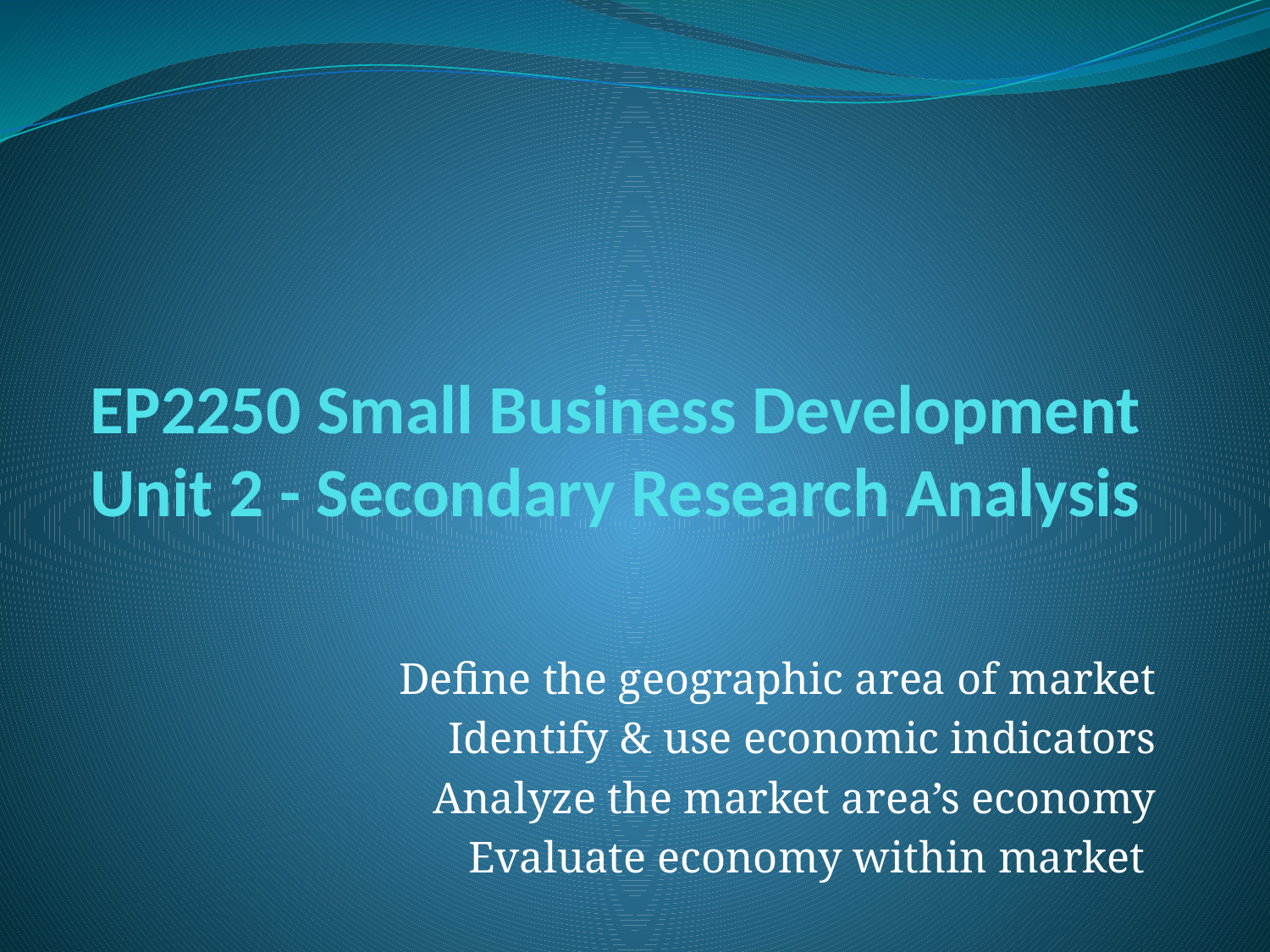

# EP2250 Small Business Development Unit 2 - Secondary Research Analysis
Define the geographic area of market
Identify & use economic indicators
Analyze the market area’s economy
Evaluate economy within market